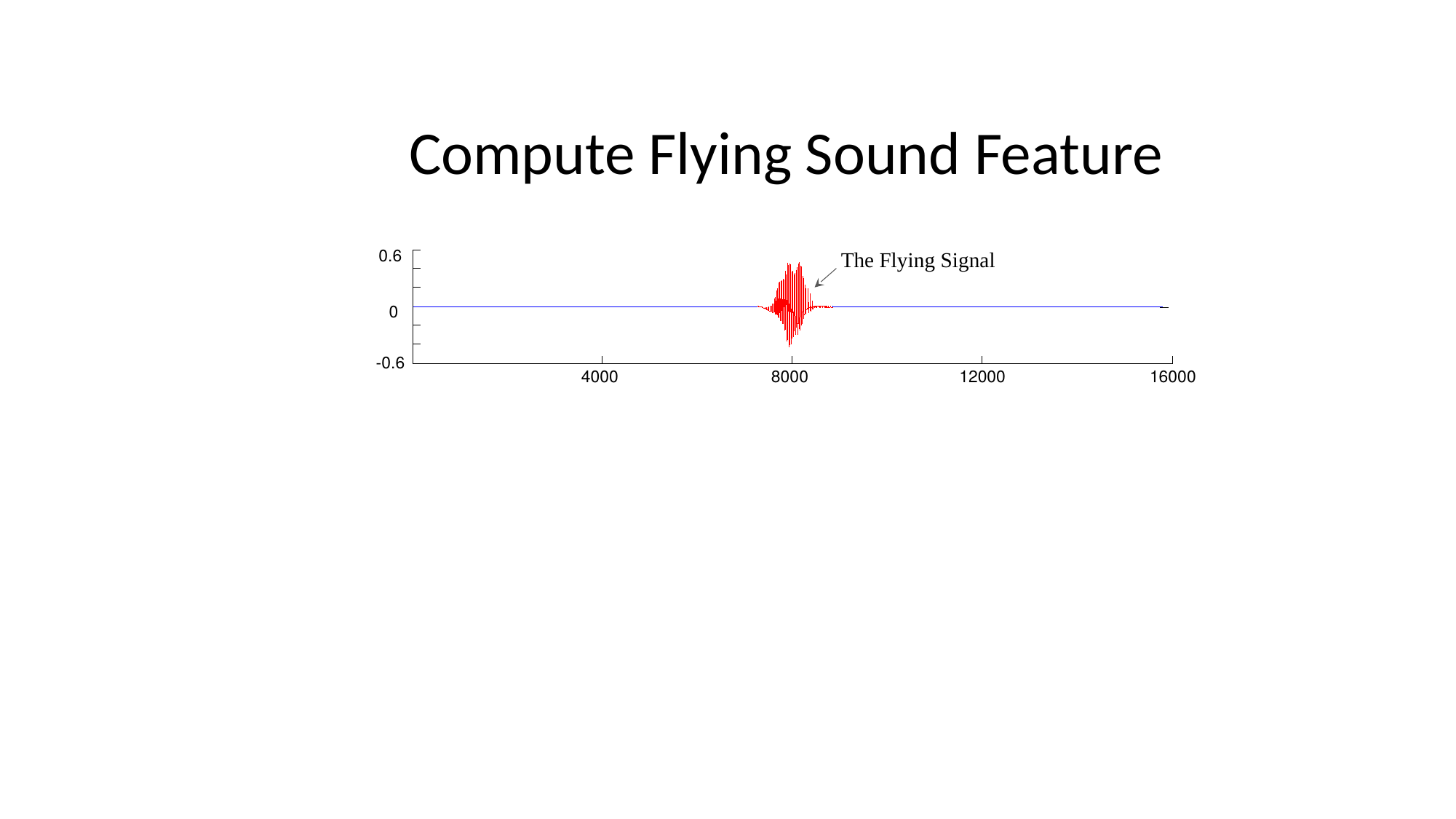

# Compute Flying Sound Feature
The Flying Signal
0.6

0

-0.6

4000
8000
12000
16000